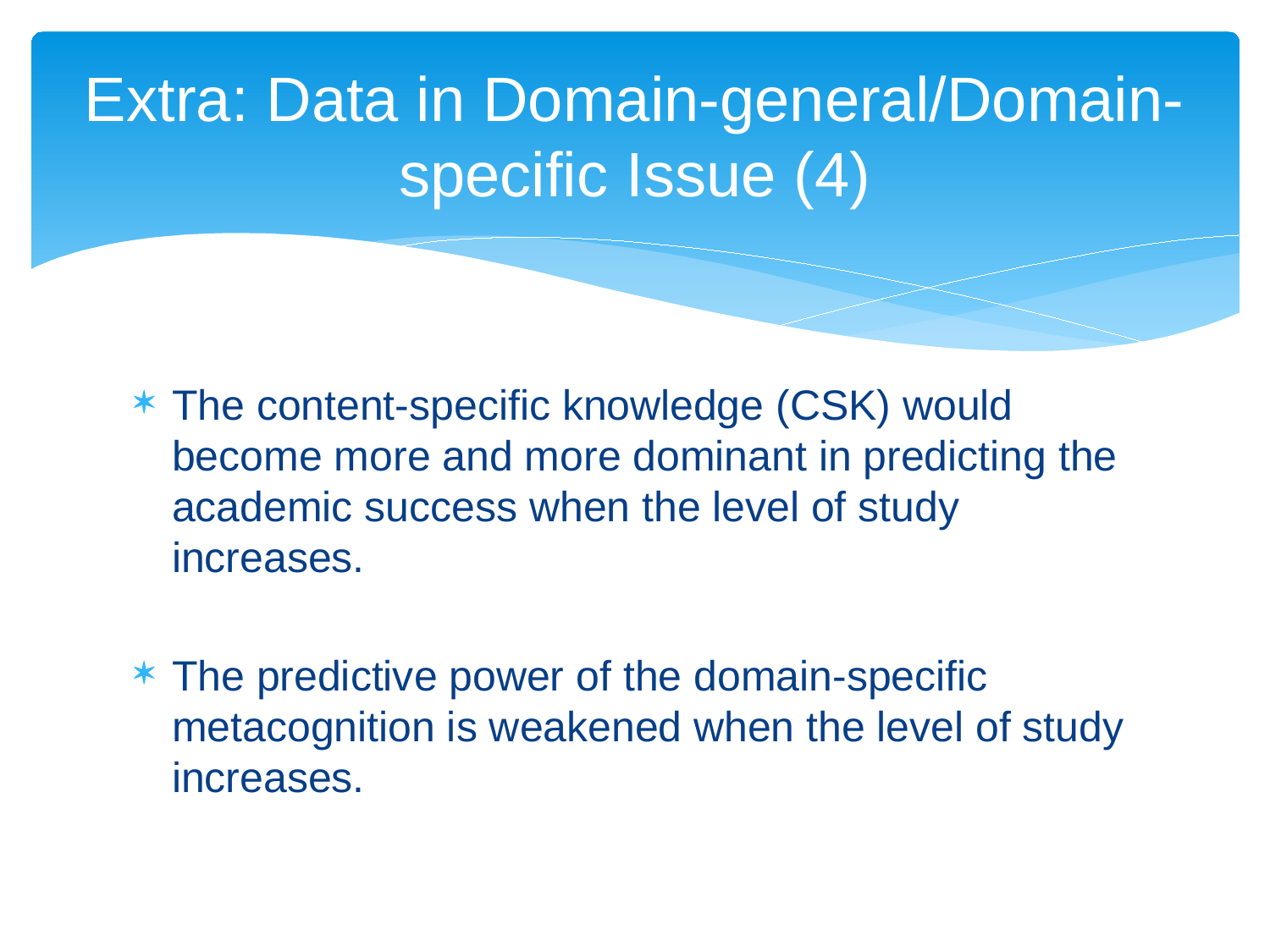

# Extra: Data in Domain-general/Domain-specific Issue (4)
The content-specific knowledge (CSK) would become more and more dominant in predicting the academic success when the level of study increases.

The predictive power of the domain-specific metacognition is weakened when the level of study increases.